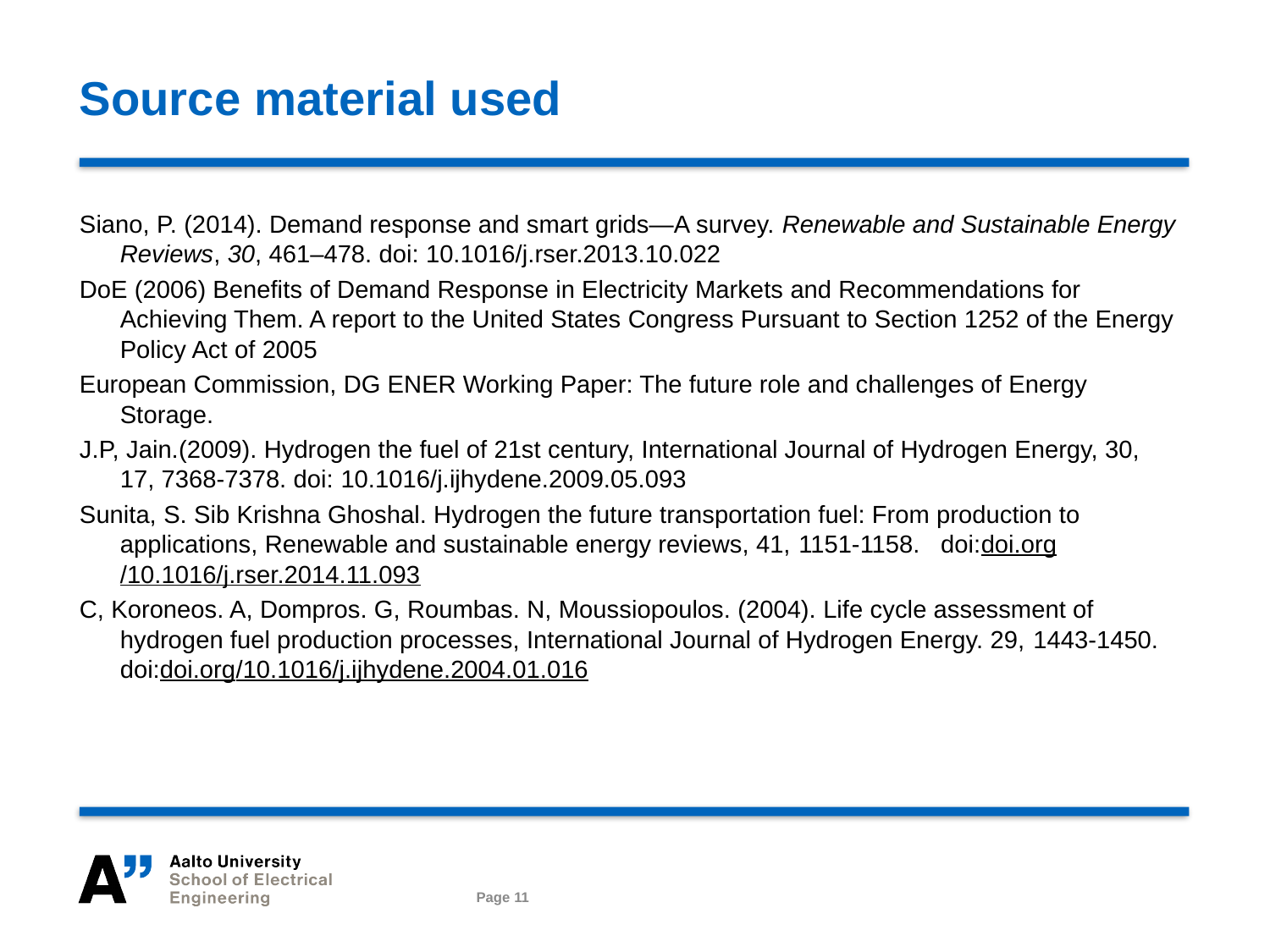

# Source material used
Siano, P. (2014). Demand response and smart grids—A survey. Renewable and Sustainable Energy Reviews, 30, 461–478. doi: 10.1016/j.rser.2013.10.022
DoE (2006) Benefits of Demand Response in Electricity Markets and Recommendations for Achieving Them. A report to the United States Congress Pursuant to Section 1252 of the Energy Policy Act of 2005
European Commission, DG ENER Working Paper: The future role and challenges of Energy Storage.
J.P, Jain.(2009). Hydrogen the fuel of 21st century, International Journal of Hydrogen Energy, 30, 17, 7368-7378. doi: 10.1016/j.ijhydene.2009.05.093
Sunita, S. Sib Krishna Ghoshal. Hydrogen the future transportation fuel: From production to applications, Renewable and sustainable energy reviews, 41, 1151-1158.   doi:doi.org/10.1016/j.rser.2014.11.093
C, Koroneos. A, Dompros. G, Roumbas. N, Moussiopoulos. (2004). Life cycle assessment of hydrogen fuel production processes, International Journal of Hydrogen Energy. 29, 1443-1450. doi:doi.org/10.1016/j.ijhydene.2004.01.016

Page 11